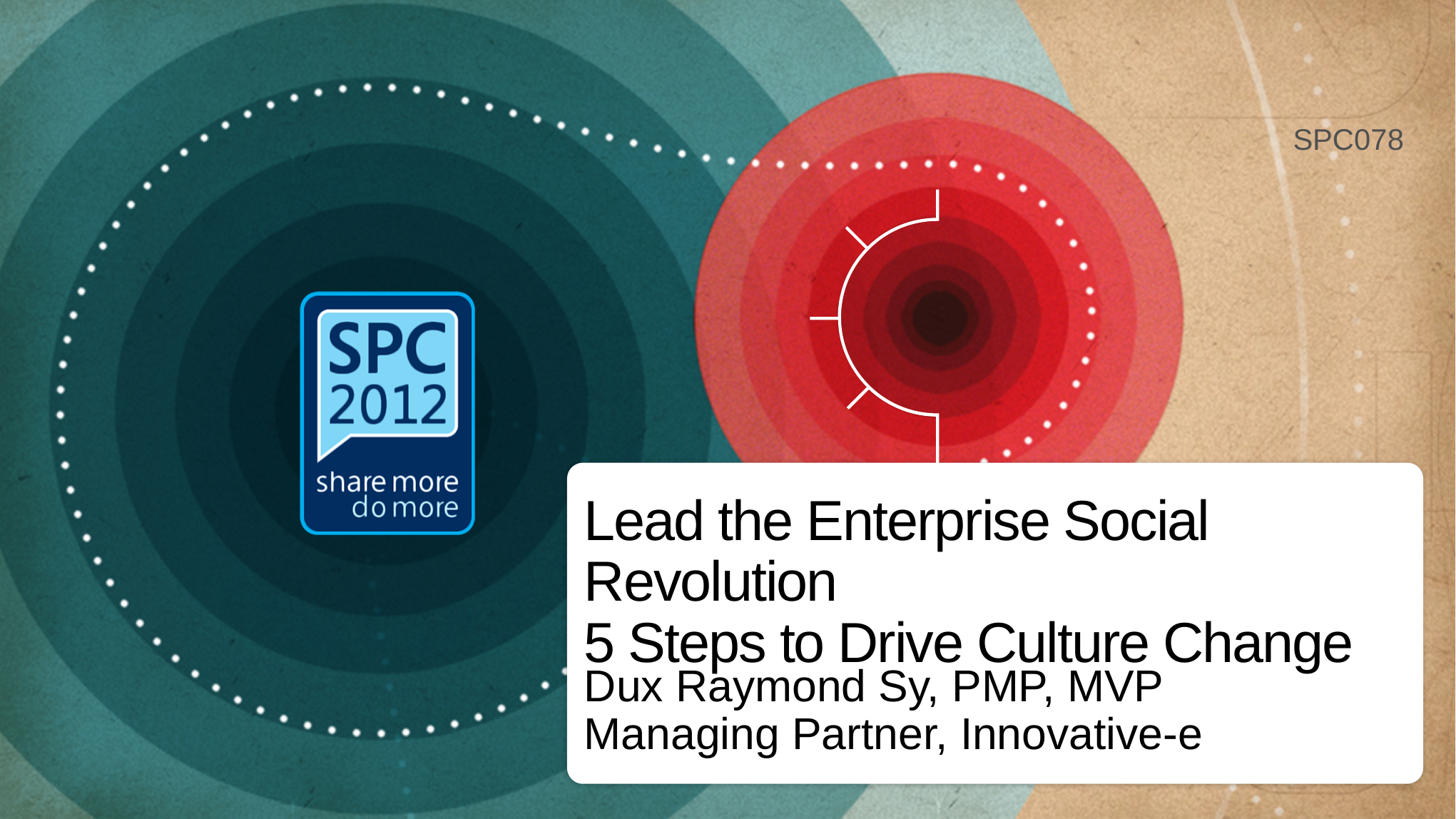

SPC078
# Lead the Enterprise Social Revolution 5 Steps to Drive Culture Change
Dux Raymond Sy, PMP, MVP
Managing Partner, Innovative-e